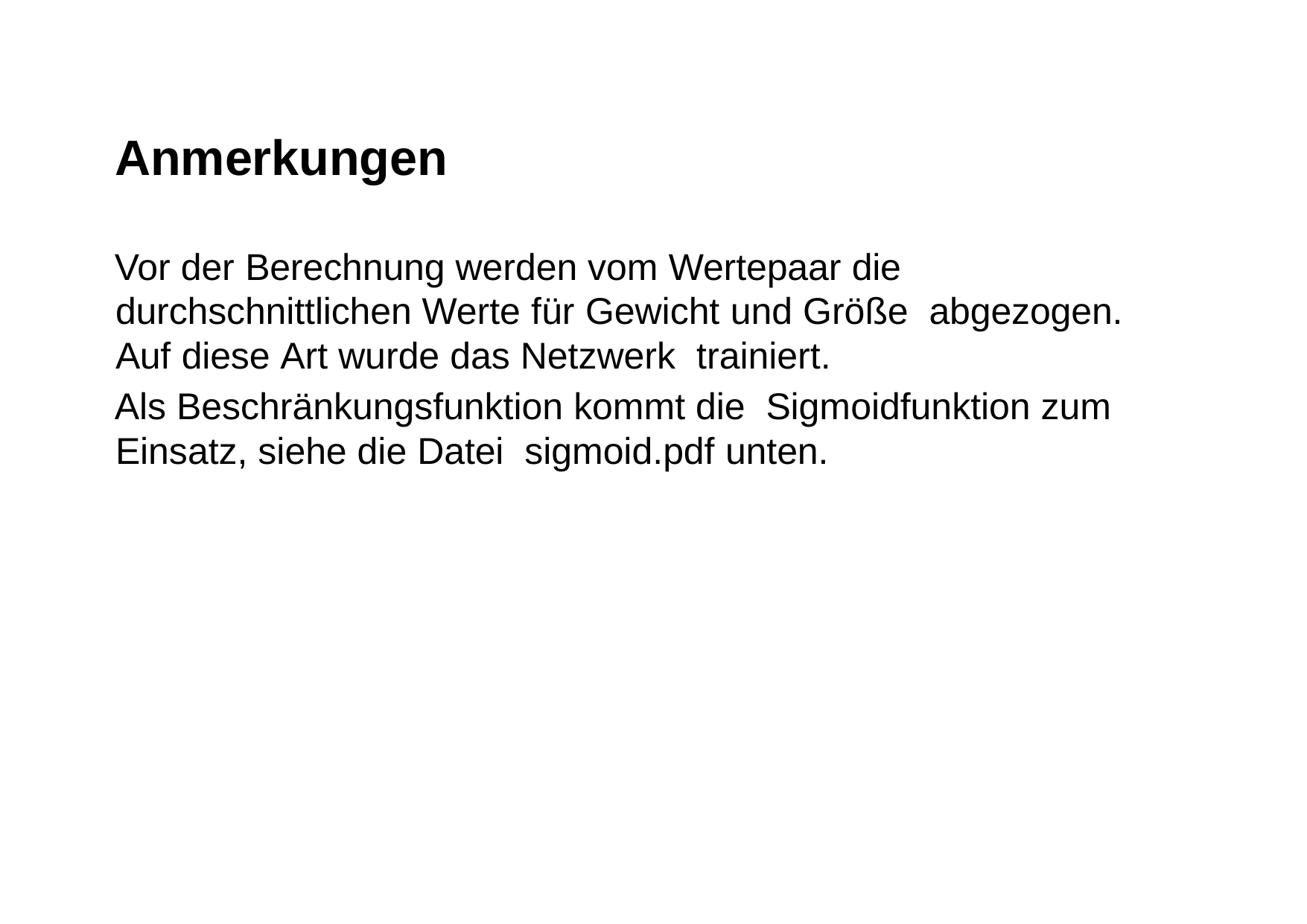

Anmerkungen

Vor der Berechnung werden vom Wertepaar die  durchschnittlichen Werte für Gewicht und Größe  abgezogen. Auf diese Art wurde das Netzwerk  trainiert.
Als Beschränkungsfunktion kommt die  Sigmoidfunktion zum Einsatz, siehe die Datei  sigmoid.pdf unten.